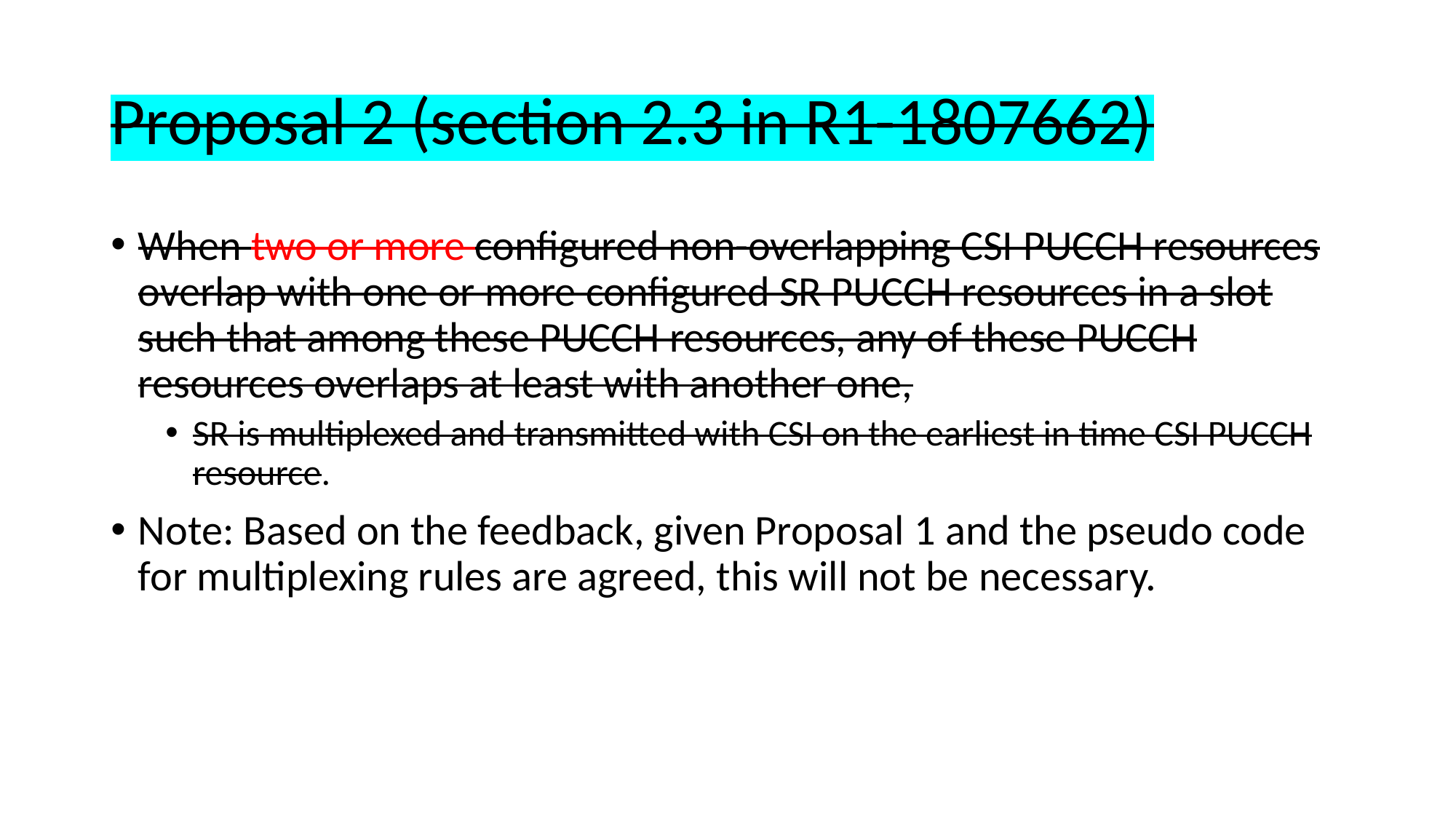

# Proposal 2 (section 2.3 in R1-1807662)
When two or more configured non-overlapping CSI PUCCH resources overlap with one or more configured SR PUCCH resources in a slot such that among these PUCCH resources, any of these PUCCH resources overlaps at least with another one,
SR is multiplexed and transmitted with CSI on the earliest in time CSI PUCCH resource.
Note: Based on the feedback, given Proposal 1 and the pseudo code for multiplexing rules are agreed, this will not be necessary.